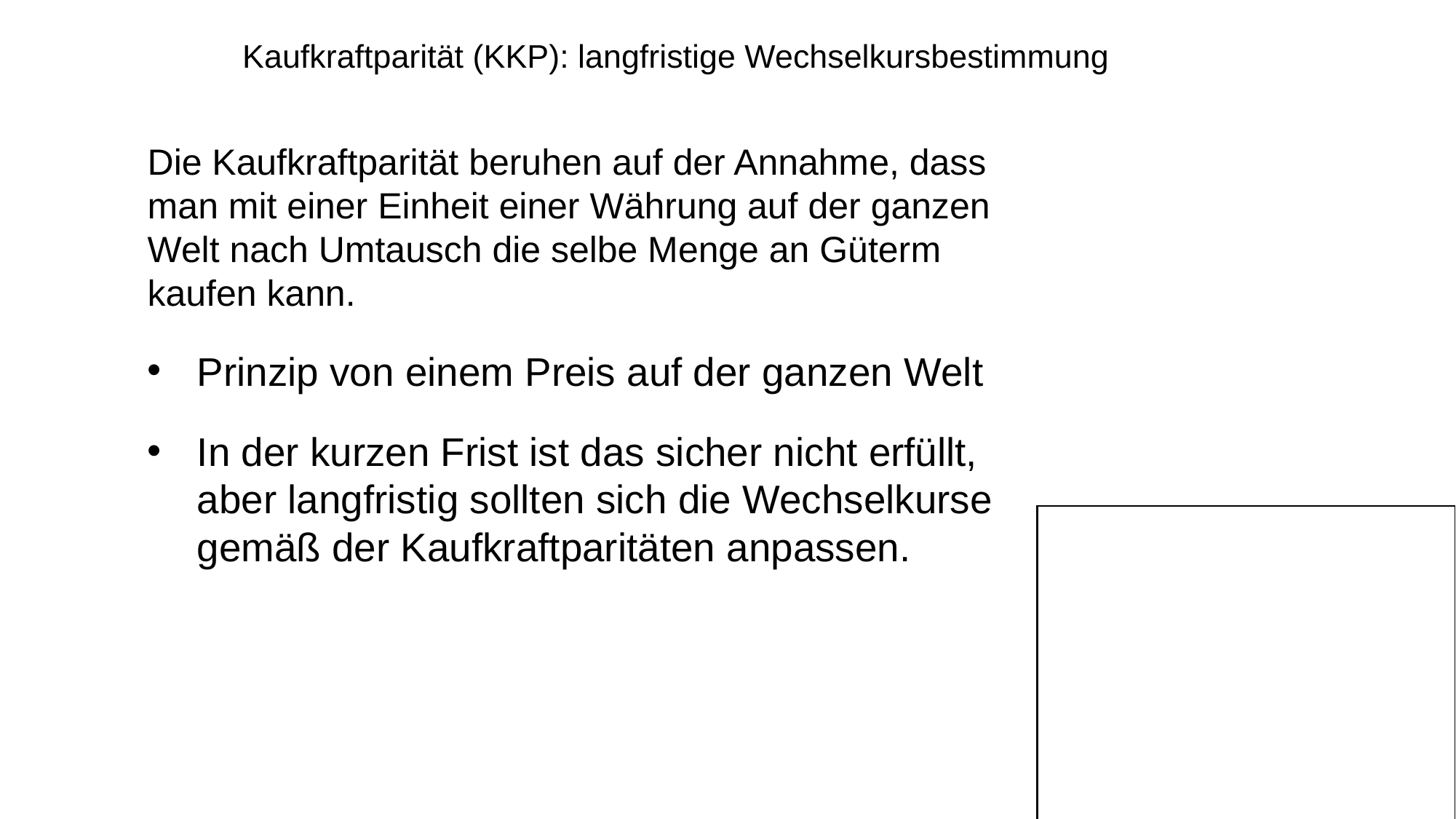

Kaufkraftparität (KKP): langfristige Wechselkursbestimmung
Die Kaufkraftparität beruhen auf der Annahme, dass man mit einer Einheit einer Währung auf der ganzen Welt nach Umtausch die selbe Menge an Güterm kaufen kann.
Prinzip von einem Preis auf der ganzen Welt
In der kurzen Frist ist das sicher nicht erfüllt, aber langfristig sollten sich die Wechselkurse gemäß der Kaufkraftparitäten anpassen.